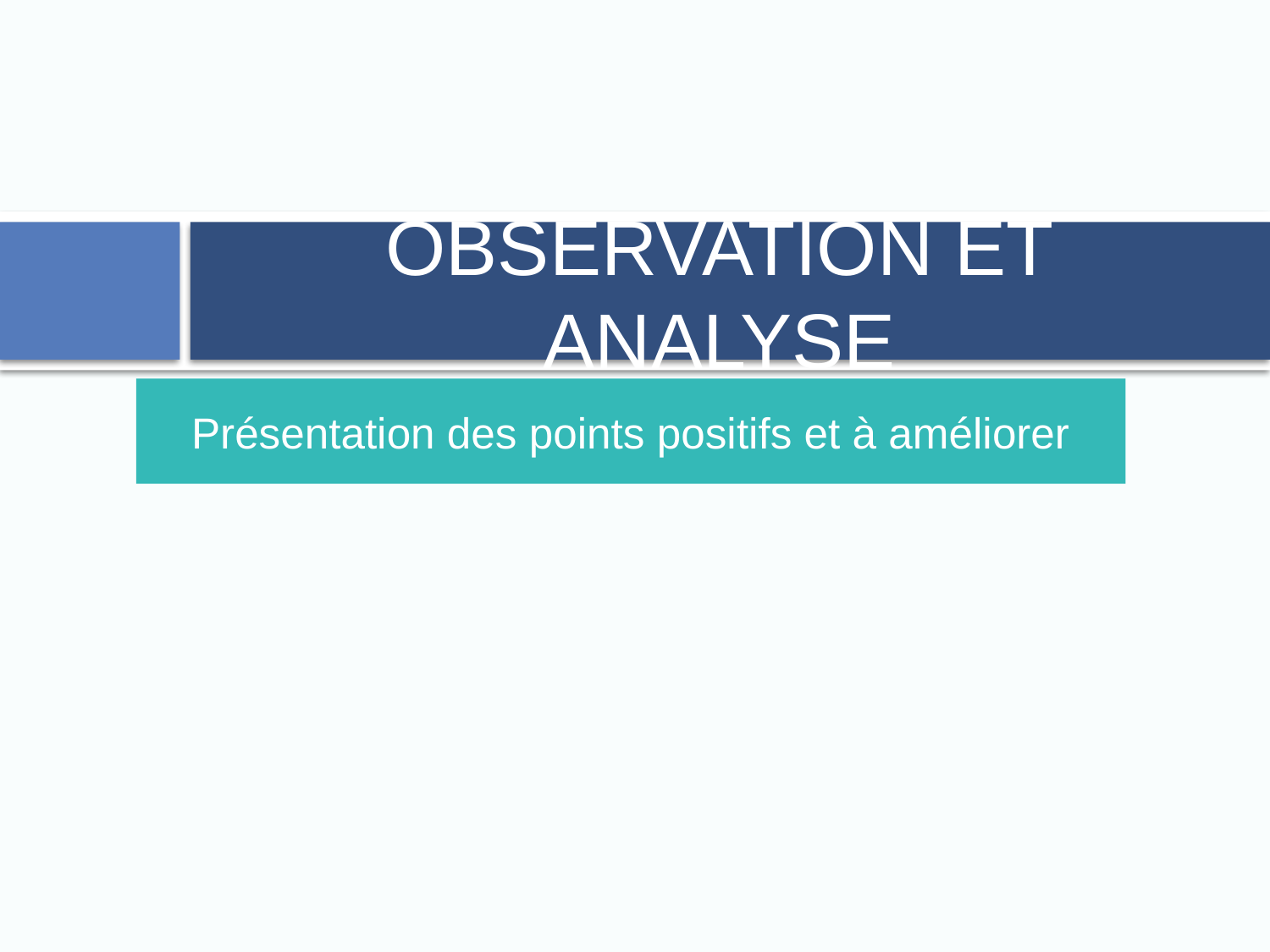

# Observation et analyse
Présentation des points positifs et à améliorer